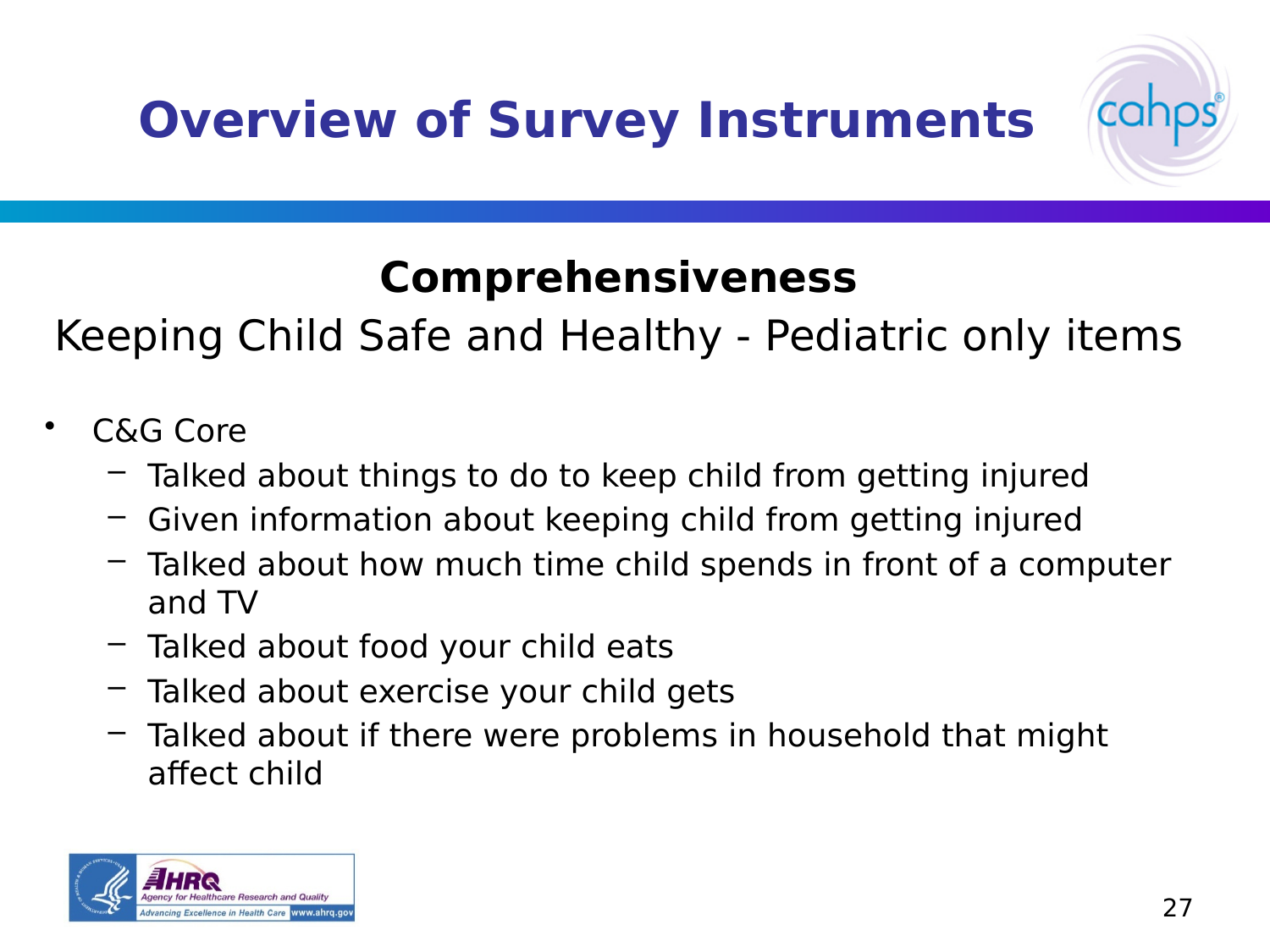

# Overview of Survey Instruments
Comprehensiveness
Keeping Child Safe and Healthy - Pediatric only items

C&G Core
Talked about things to do to keep child from getting injured
Given information about keeping child from getting injured
Talked about how much time child spends in front of a computer and TV
Talked about food your child eats
Talked about exercise your child gets
Talked about if there were problems in household that might affect child

27